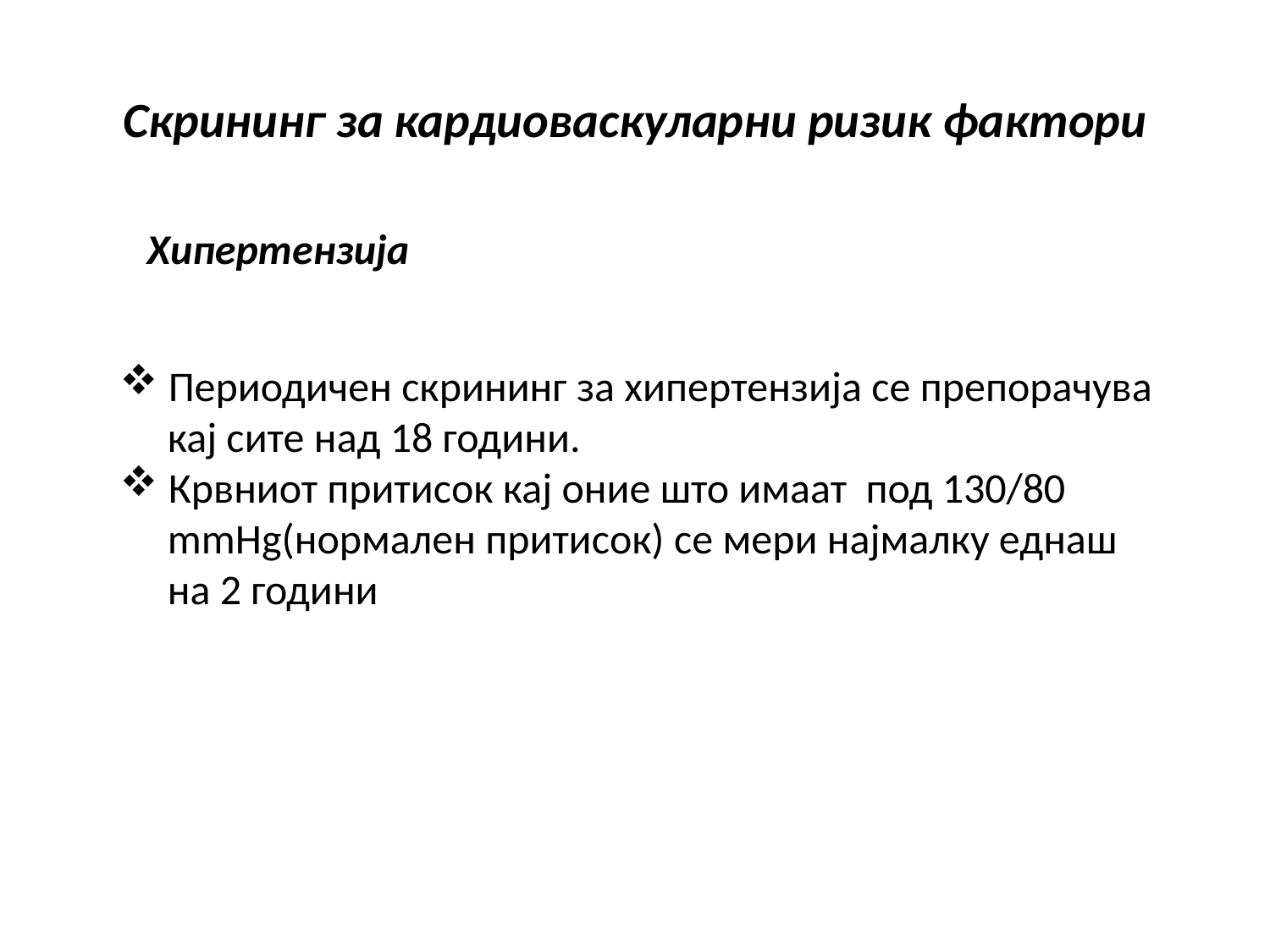

# Скрининг за кардиоваскуларни ризик фактори
Хипертензија
 Периодичен скрининг за хипертензија се препорачува
     кај сите над 18 години.
 Крвниот притисок кај оние што имаат  под 130/80
     mmHg(нормален притисок) се мери најмалку еднаш
     на 2 години